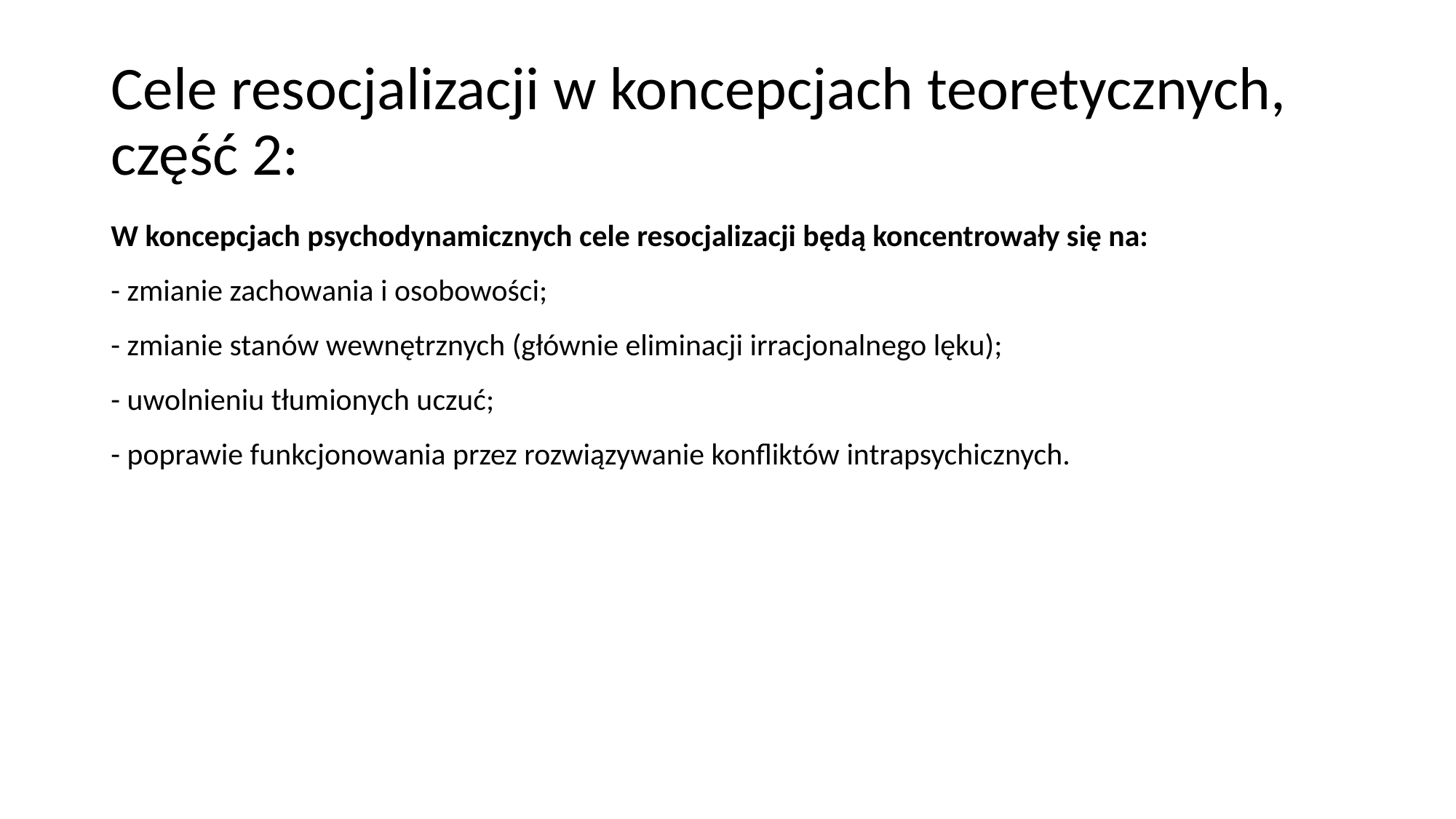

# Cele resocjalizacji w koncepcjach teoretycznych, część 2:
W koncepcjach psychodynamicznych cele resocjalizacji będą koncentrowały się na:
- zmianie zachowania i osobowości;
- zmianie stanów wewnętrznych (głównie eliminacji irracjonalnego lęku);
- uwolnieniu tłumionych uczuć;
- poprawie funkcjonowania przez rozwiązywanie konfliktów intrapsychicznych.